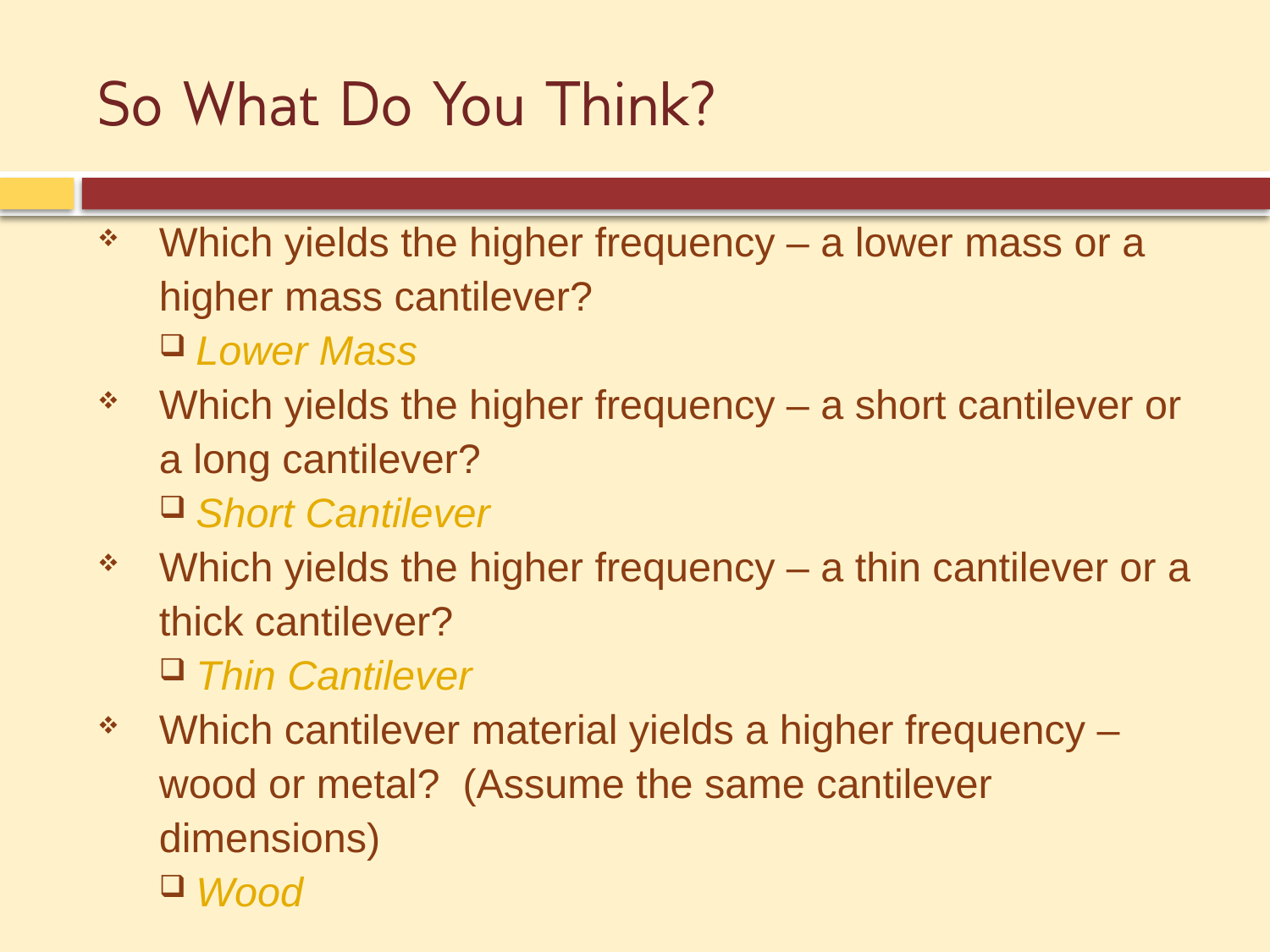

# So What Do You Think?
Which yields the higher frequency – a lower mass or a higher mass cantilever?
Lower Mass
Which yields the higher frequency – a short cantilever or a long cantilever?
Short Cantilever
Which yields the higher frequency – a thin cantilever or a thick cantilever?
Thin Cantilever
Which cantilever material yields a higher frequency – wood or metal?  (Assume the same cantilever dimensions)
Wood